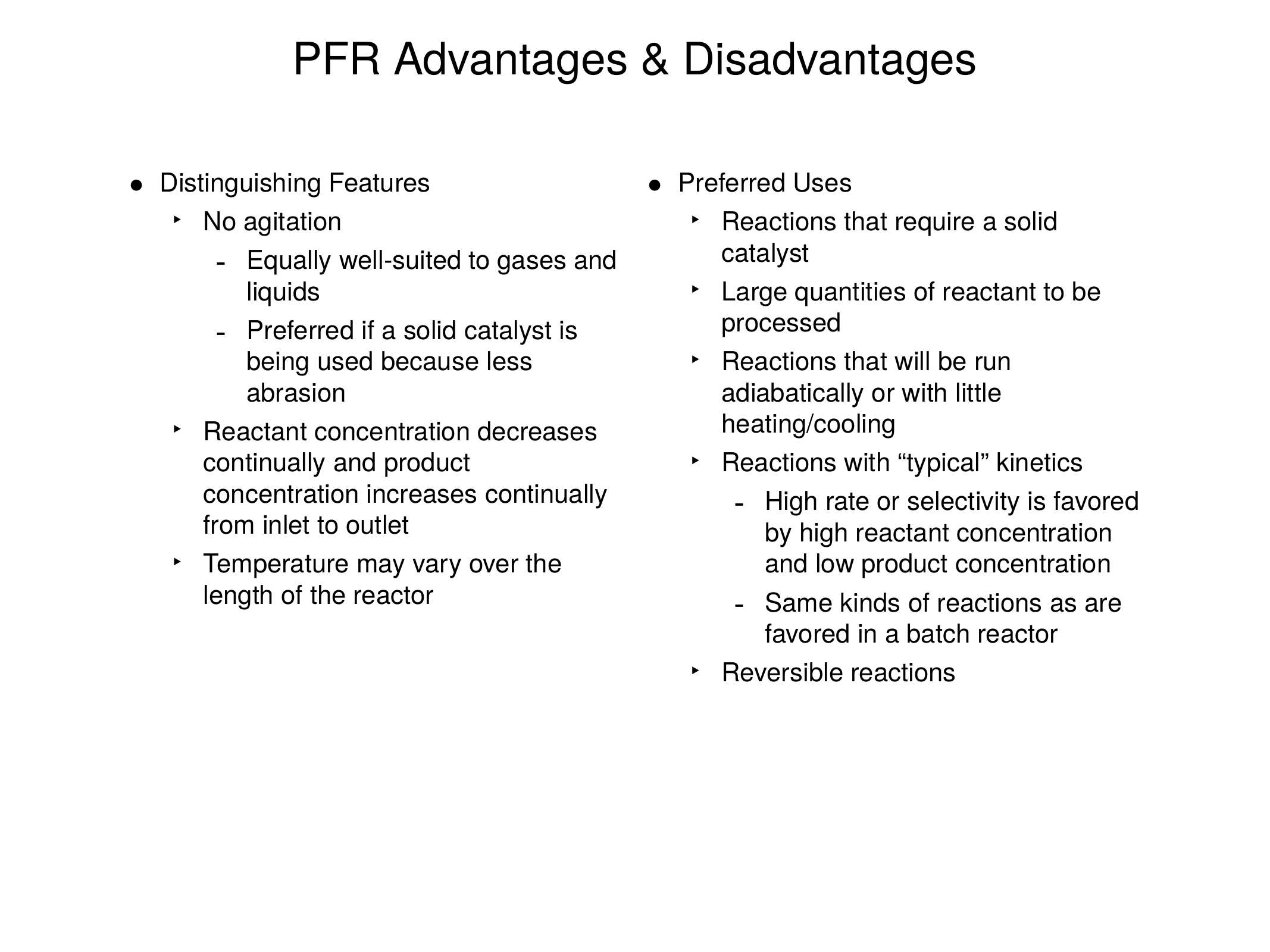

# PFR Advantages & Disadvantages
Distinguishing Features
No agitation
Equally well-suited to gases and liquids
Preferred if a solid catalyst is being used because less abrasion
Reactant concentration decreases continually and product concentration increases continually from inlet to outlet
Temperature may vary over the length of the reactor
Preferred Uses
Reactions that require a solid catalyst
Large quantities of reactant to be processed
Reactions that will be run adiabatically or with little heating/cooling
Reactions with “typical” kinetics
High rate or selectivity is favored by high reactant concentration and low product concentration
Same kinds of reactions as are favored in a batch reactor
Reversible reactions